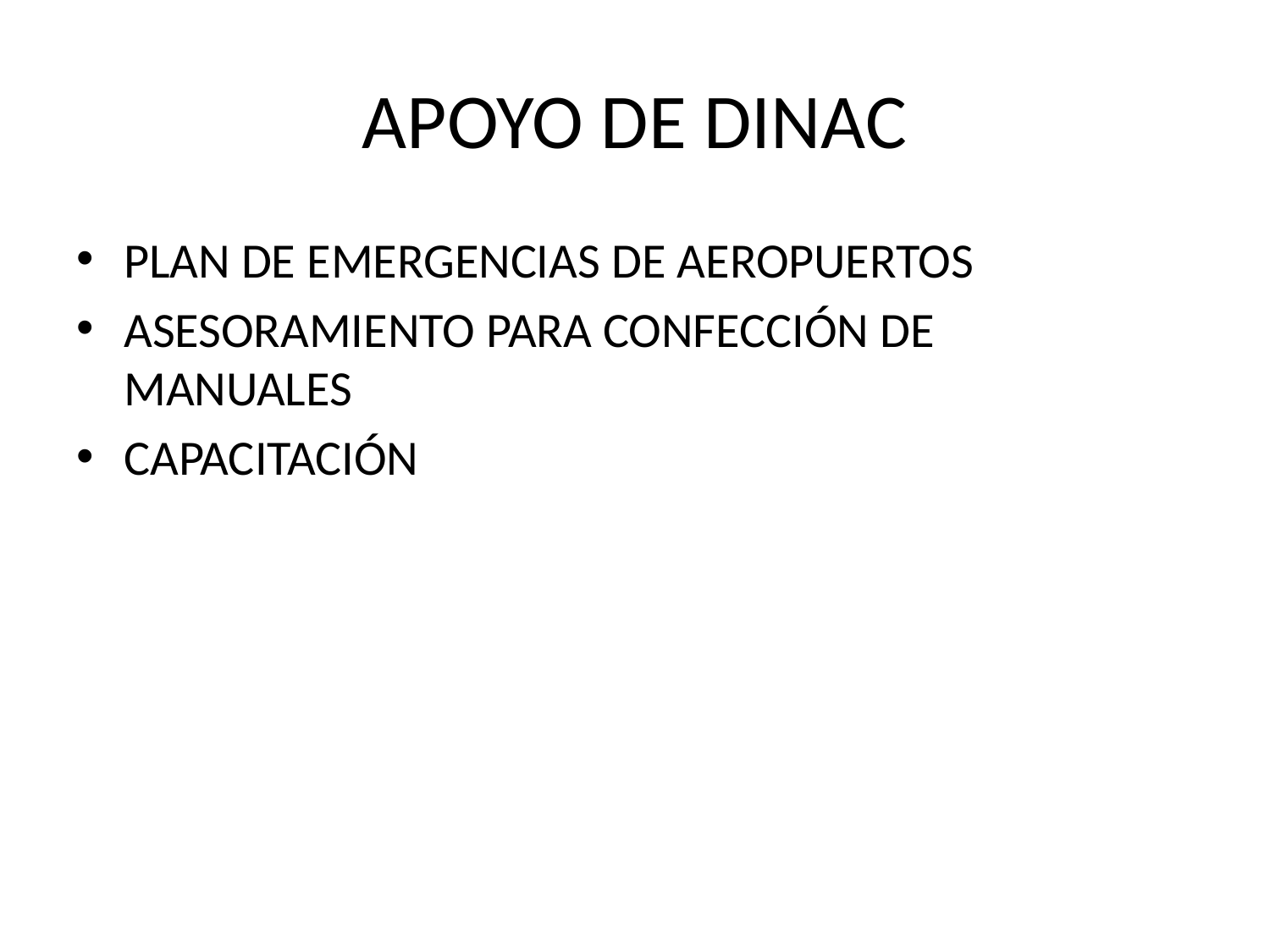

# APOYO DE DINAC
PLAN DE EMERGENCIAS DE AEROPUERTOS
ASESORAMIENTO PARA CONFECCIÓN DE MANUALES
CAPACITACIÓN